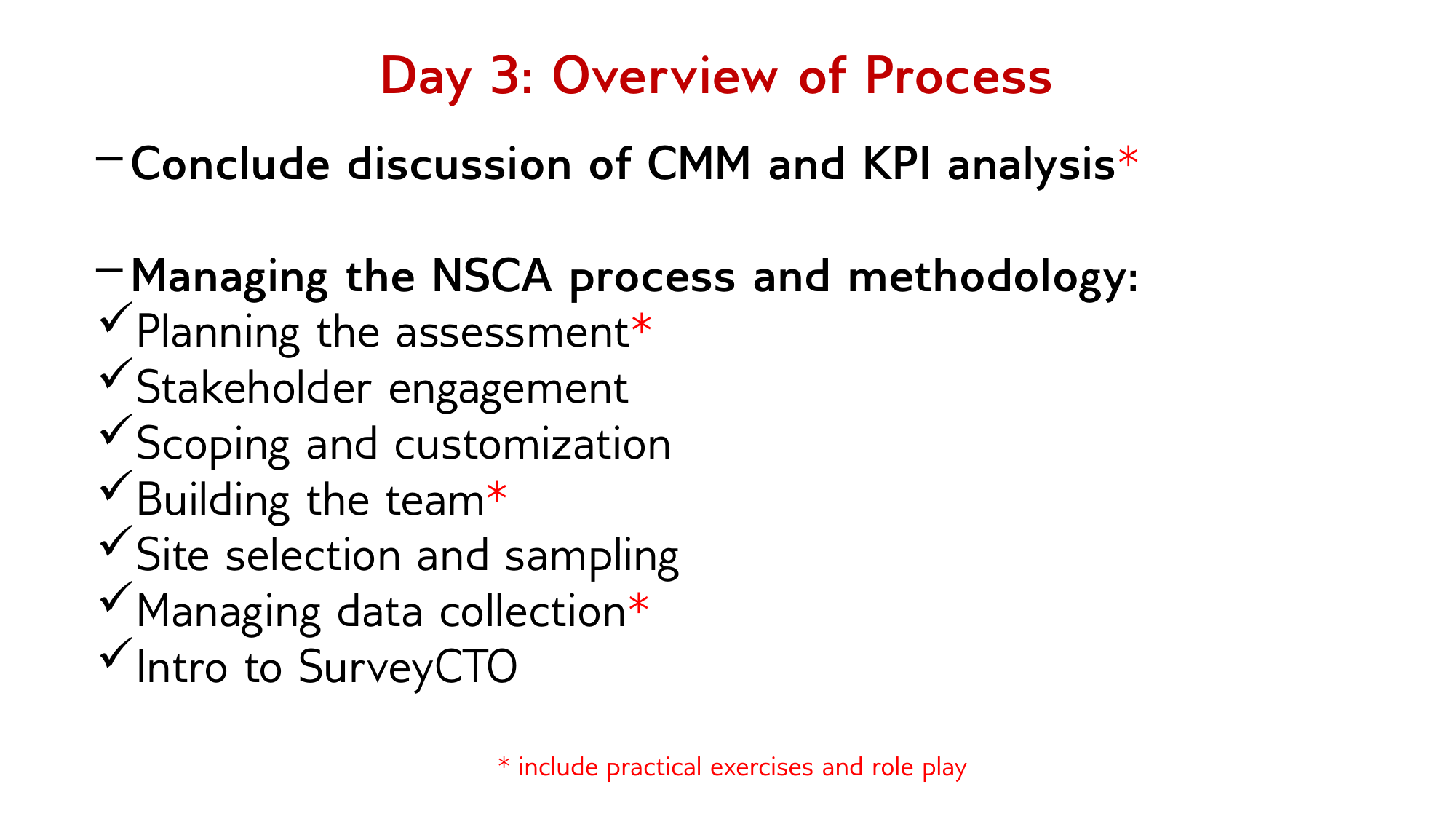

# Day 3: Overview of Process
Conclude discussion of CMM and KPI analysis*

Managing the NSCA process and methodology:
Planning the assessment*
Stakeholder engagement
Scoping and customization
Building the team*
Site selection and sampling
Managing data collection*
Intro to SurveyCTO
* include practical exercises and role play